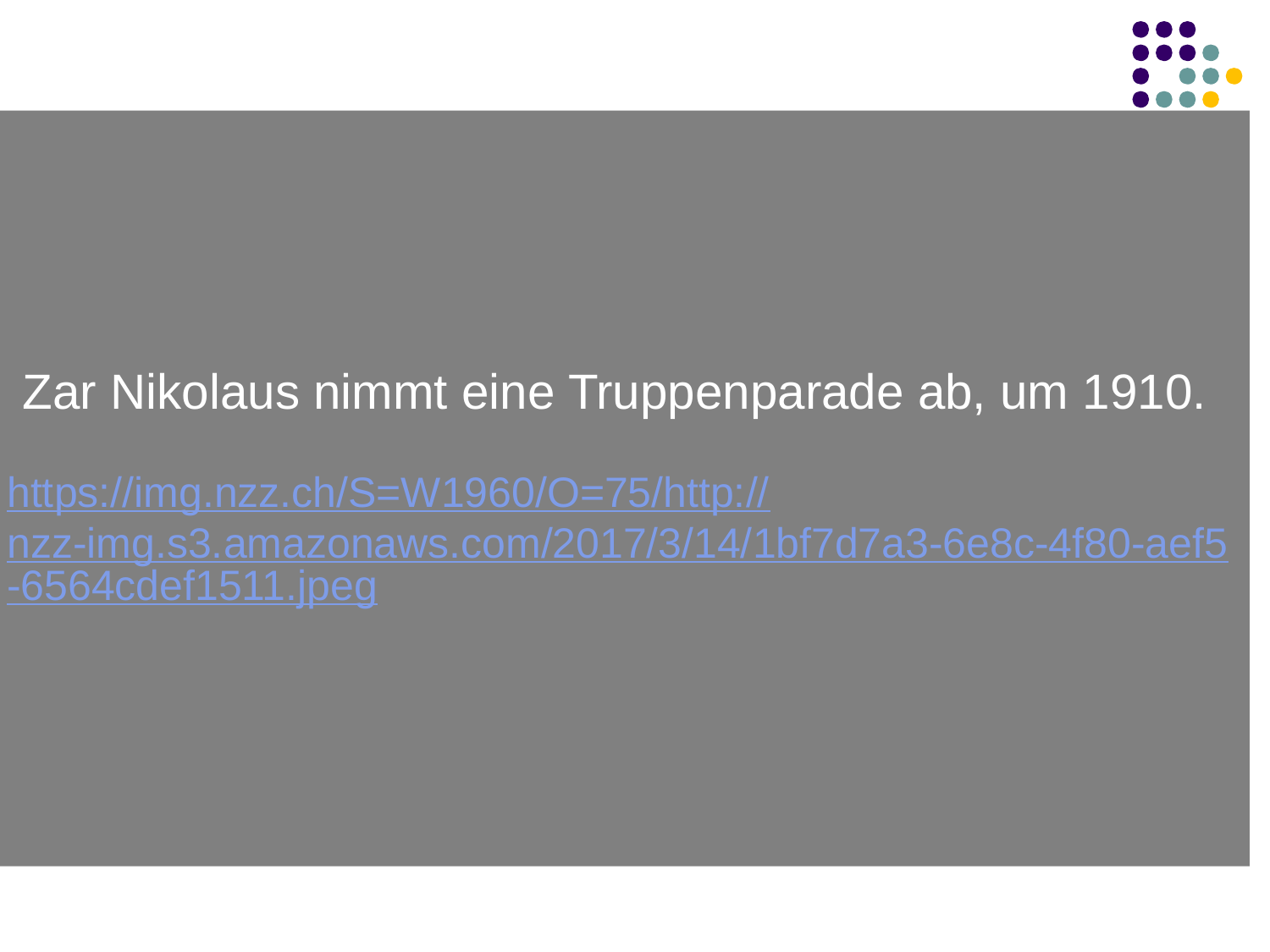

#
Zar Nikolaus nimmt eine Truppenparade ab, um 1910.

https://img.nzz.ch/S=W1960/O=75/http://nzz-img.s3.amazonaws.com/2017/3/14/1bf7d7a3-6e8c-4f80-aef5-6564cdef1511.jpeg

https://img.nzz.ch/S=W1960/O=75/http://nzz-img.s3.amazonaws.com/2017/3/14/1bf7d7a3-6e8c-4f80-aef5-6564cdef1511.jpeg